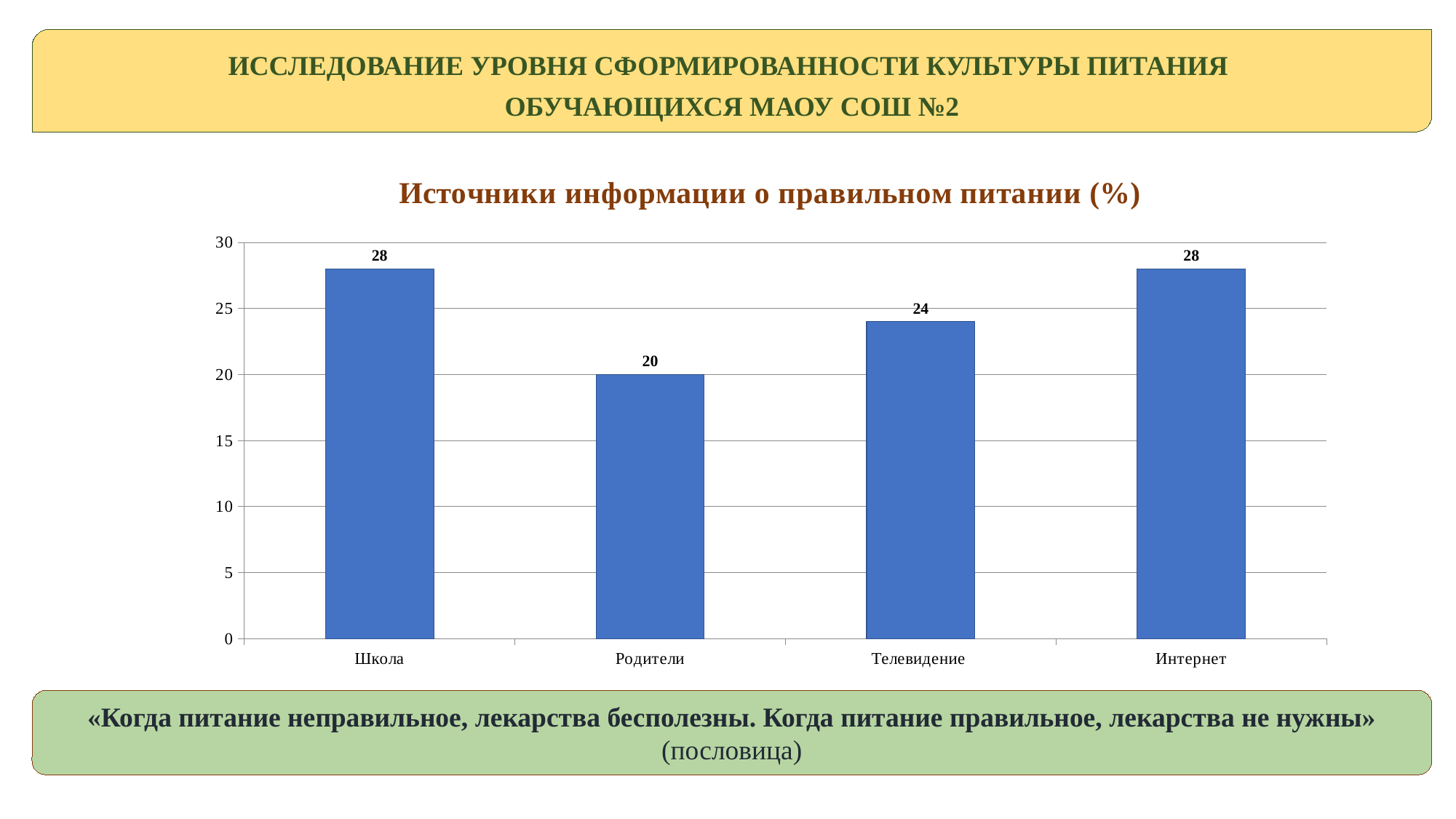

ИССЛЕДОВАНИЕ УРОВНЯ СФОРМИРОВАННОСТИ КУЛЬТУРЫ ПИТАНИЯ
ОБУЧАЮЩИХСЯ МАОУ СОШ №2

### Chart: Источники информации о правильном питании (%)

| Category | Источники информации о правильном питании |
|---|---|
| Школа | 28.0 |
| Родители | 20.0 |
| Телевидение  | 24.0 |
| Интернет | 28.0 |
«Когда питание неправильное, лекарства бесполезны. Когда питание правильное, лекарства не нужны» (пословица)